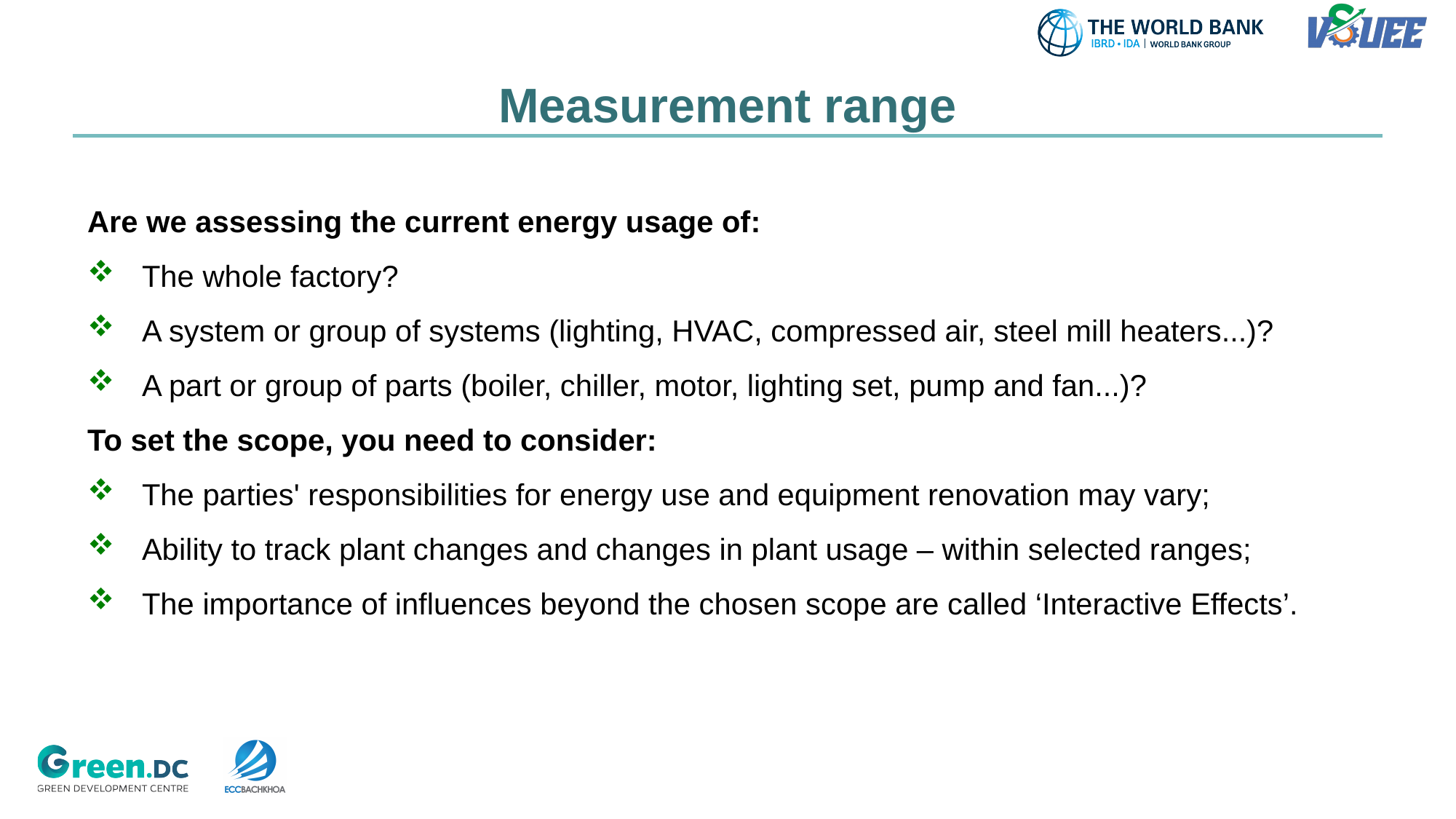

# Measurement range
Are we assessing the current energy usage of:
The whole factory?
A system or group of systems (lighting, HVAC, compressed air, steel mill heaters...)?
A part or group of parts (boiler, chiller, motor, lighting set, pump and fan...)?
To set the scope, you need to consider:
The parties' responsibilities for energy use and equipment renovation may vary;
Ability to track plant changes and changes in plant usage – within selected ranges;
The importance of influences beyond the chosen scope are called ‘Interactive Effects’.